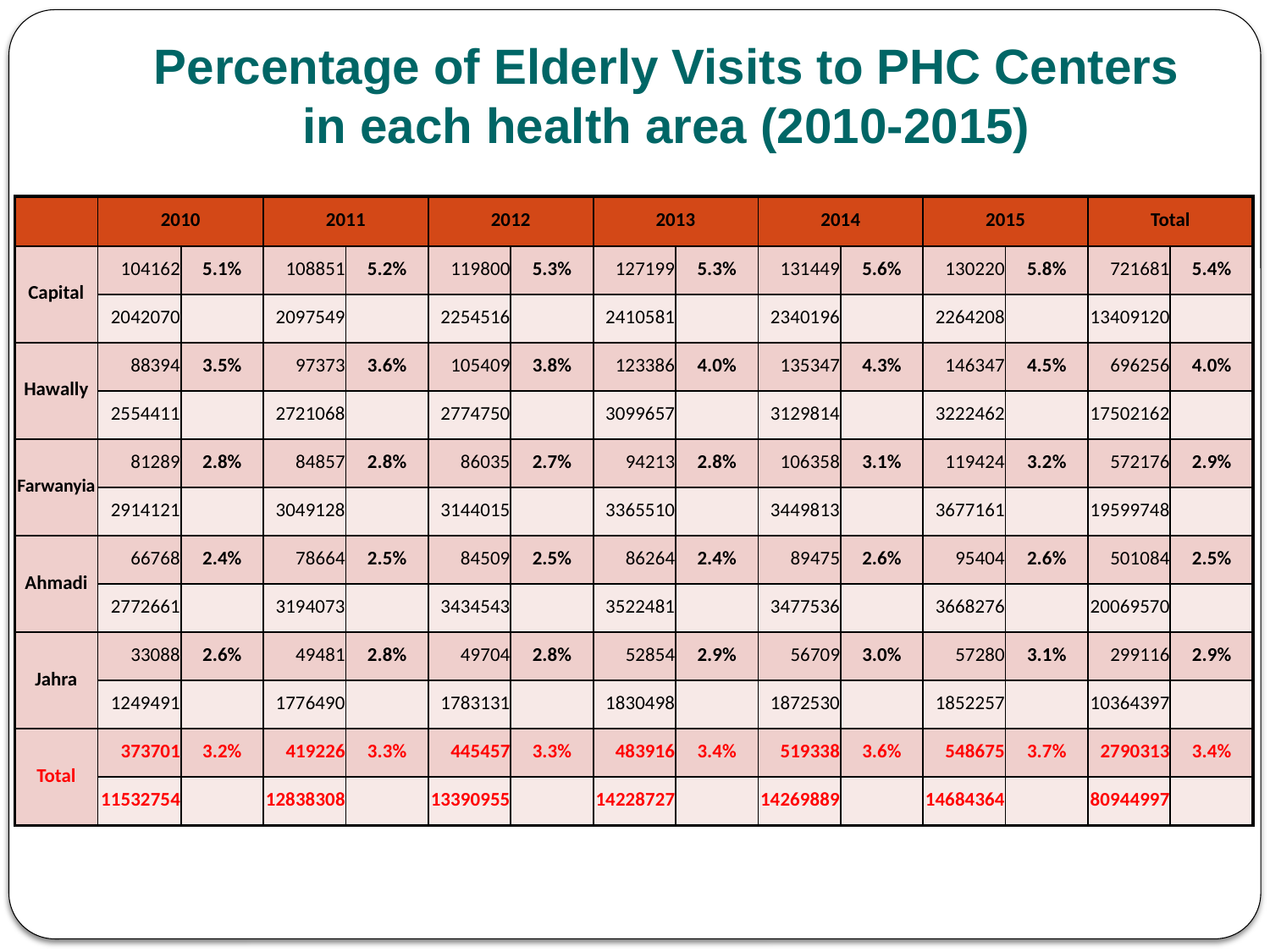

# Percentage of Elderly Visits to PHC Centers in each health area (2010-2015)
|  | 2010 |  | 2011 |  | 2012 |  | 2013 |  | 2014 |  | 2015 |  | Total |  |
| --- | --- | --- | --- | --- | --- | --- | --- | --- | --- | --- | --- | --- | --- | --- |
| Capital | 104162 | 5.1% | 108851 | 5.2% | 119800 | 5.3% | 127199 | 5.3% | 131449 | 5.6% | 130220 | 5.8% | 721681 | 5.4% |
|  | 2042070 |  | 2097549 |  | 2254516 |  | 2410581 |  | 2340196 |  | 2264208 |  | 13409120 |  |
| Hawally | 88394 | 3.5% | 97373 | 3.6% | 105409 | 3.8% | 123386 | 4.0% | 135347 | 4.3% | 146347 | 4.5% | 696256 | 4.0% |
|  | 2554411 |  | 2721068 |  | 2774750 |  | 3099657 |  | 3129814 |  | 3222462 |  | 17502162 |  |
| Farwanyia | 81289 | 2.8% | 84857 | 2.8% | 86035 | 2.7% | 94213 | 2.8% | 106358 | 3.1% | 119424 | 3.2% | 572176 | 2.9% |
|  | 2914121 |  | 3049128 |  | 3144015 |  | 3365510 |  | 3449813 |  | 3677161 |  | 19599748 |  |
| Ahmadi | 66768 | 2.4% | 78664 | 2.5% | 84509 | 2.5% | 86264 | 2.4% | 89475 | 2.6% | 95404 | 2.6% | 501084 | 2.5% |
|  | 2772661 |  | 3194073 |  | 3434543 |  | 3522481 |  | 3477536 |  | 3668276 |  | 20069570 |  |
| Jahra | 33088 | 2.6% | 49481 | 2.8% | 49704 | 2.8% | 52854 | 2.9% | 56709 | 3.0% | 57280 | 3.1% | 299116 | 2.9% |
|  | 1249491 |  | 1776490 |  | 1783131 |  | 1830498 |  | 1872530 |  | 1852257 |  | 10364397 |  |
| Total | 373701 | 3.2% | 419226 | 3.3% | 445457 | 3.3% | 483916 | 3.4% | 519338 | 3.6% | 548675 | 3.7% | 2790313 | 3.4% |
|  | 11532754 |  | 12838308 |  | 13390955 |  | 14228727 |  | 14269889 |  | 14684364 |  | 80944997 |  |